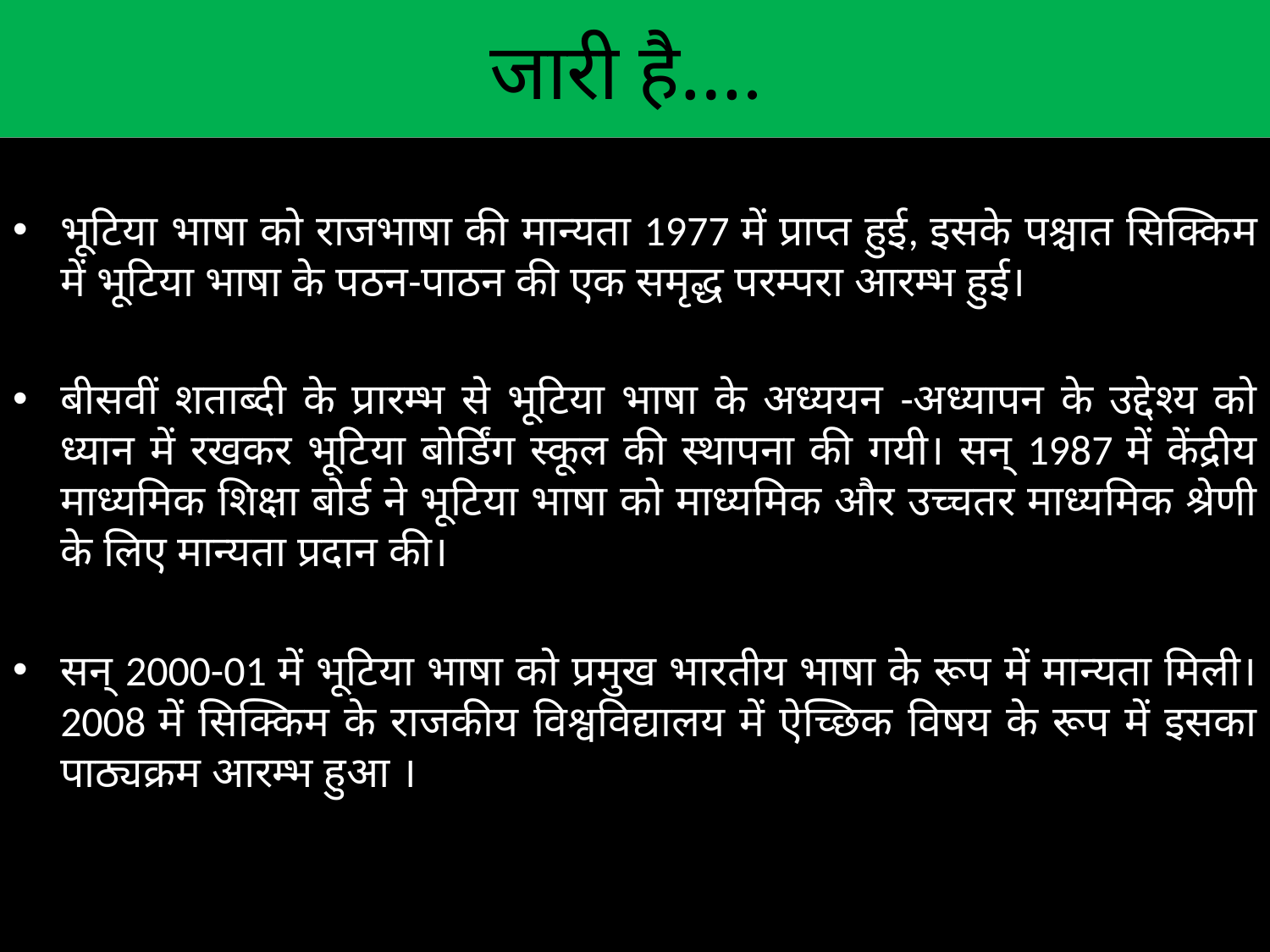

# जारी है….

भूटिया भाषा को राजभाषा की मान्यता 1977 में प्राप्त हुई, इसके पश्चात सिक्किम में भूटिया भाषा के पठन-पाठन की एक समृद्ध परम्परा आरम्भ हुई।

बीसवीं शताब्दी के प्रारम्भ से भूटिया भाषा के अध्ययन -अध्यापन के उद्देश्य को ध्यान में रखकर भूटिया बोर्डिंग स्कूल की स्थापना की गयी। सन् 1987 में केंद्रीय माध्यमिक शिक्षा बोर्ड ने भूटिया भाषा को माध्यमिक और उच्चतर माध्यमिक श्रेणी के लिए मान्यता प्रदान की।

सन् 2000-01 में भूटिया भाषा को प्रमुख भारतीय भाषा के रूप में मान्यता मिली। 2008 में सिक्किम के राजकीय विश्वविद्यालय में ऐच्छिक विषय के रूप में इसका पाठ्यक्रम आरम्भ हुआ ।